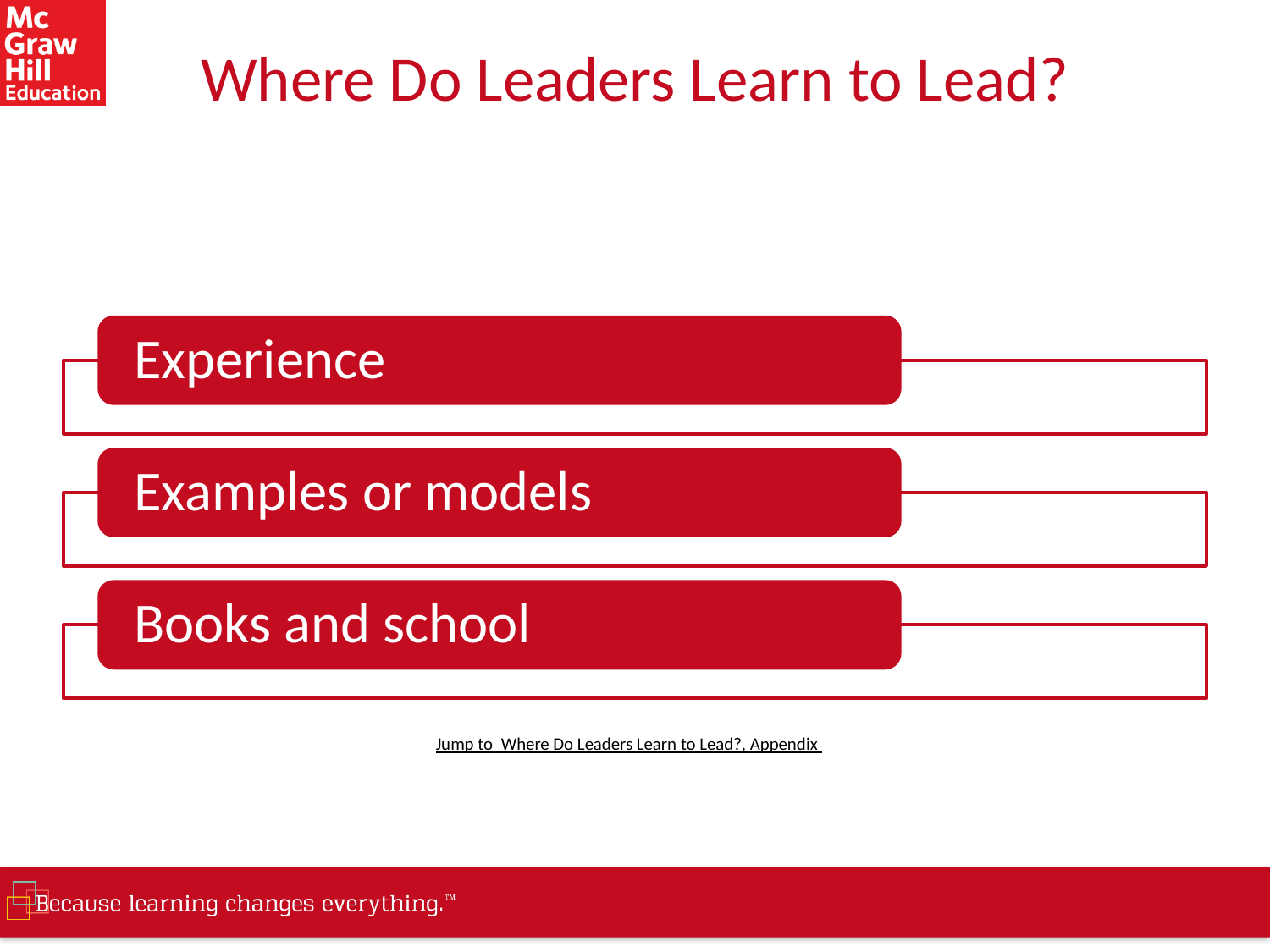

# Where Do Leaders Learn to Lead?
Experience

Examples or models

Books and school

Jump to  Where Do Leaders Learn to Lead?, Appendix